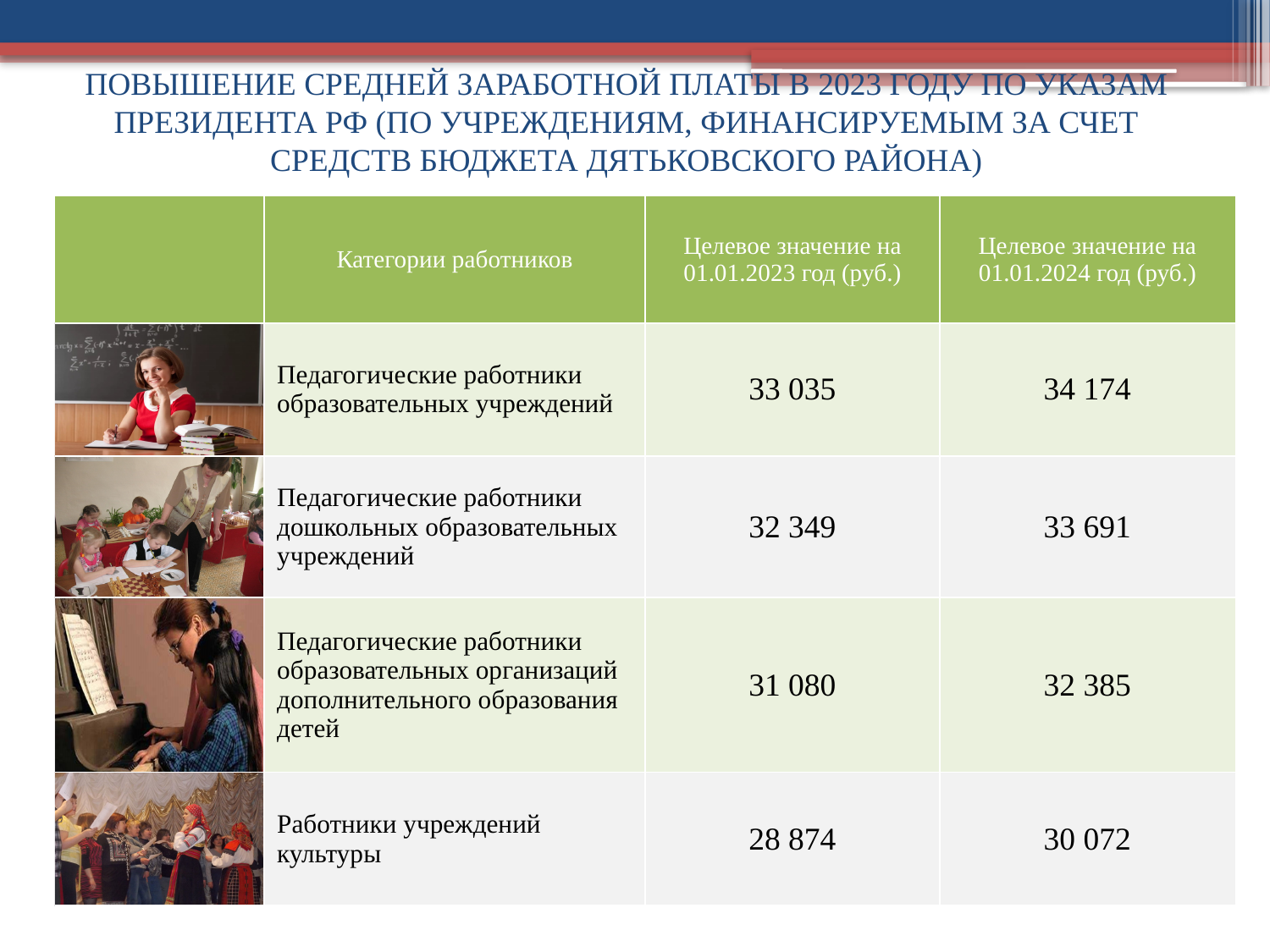

# ПОВЫШЕНИЕ СРЕДНЕЙ ЗАРАБОТНОЙ ПЛАТЫ В 2023 ГОДУ ПО УКАЗАМ ПРЕЗИДЕНТА РФ (ПО УЧРЕЖДЕНИЯМ, ФИНАНСИРУЕМЫМ ЗА СЧЕТ СРЕДСТВ БЮДЖЕТА ДЯТЬКОВСКОГО РАЙОНА)
|  | Категории работников | Целевое значение на 01.01.2023 год (руб.) | Целевое значение на 01.01.2024 год (руб.) |
| --- | --- | --- | --- |
|  | Педагогические работники образовательных учреждений | 33 035 | 34 174 |
|  | Педагогические работники дошкольных образовательных учреждений | 32 349 | 33 691 |
|  | Педагогические работники образовательных организаций дополнительного образования детей | 31 080 | 32 385 |
|  | Работники учреждений культуры | 28 874 | 30 072 |